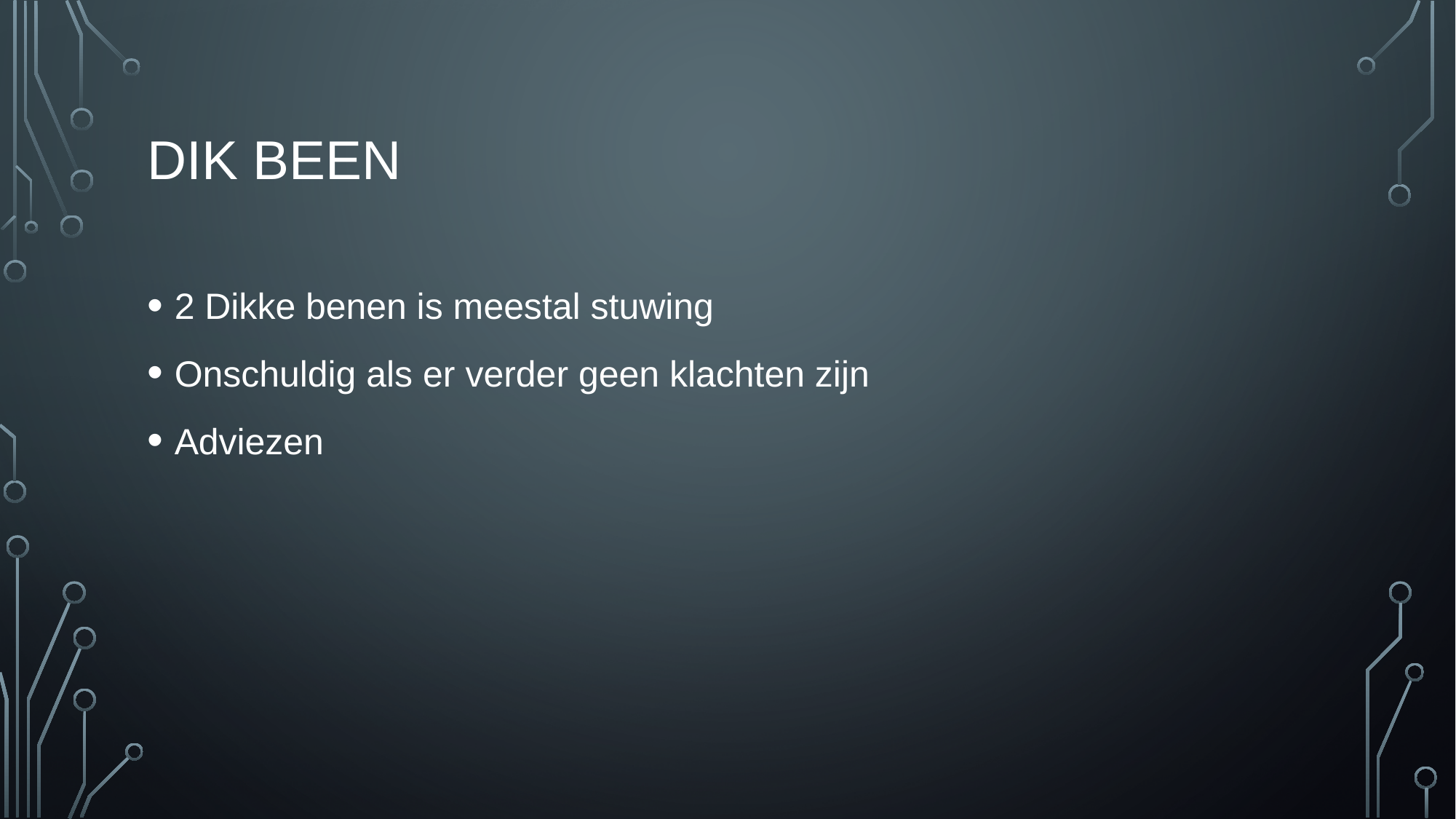

# Dik been
2 Dikke benen is meestal stuwing
Onschuldig als er verder geen klachten zijn
Adviezen